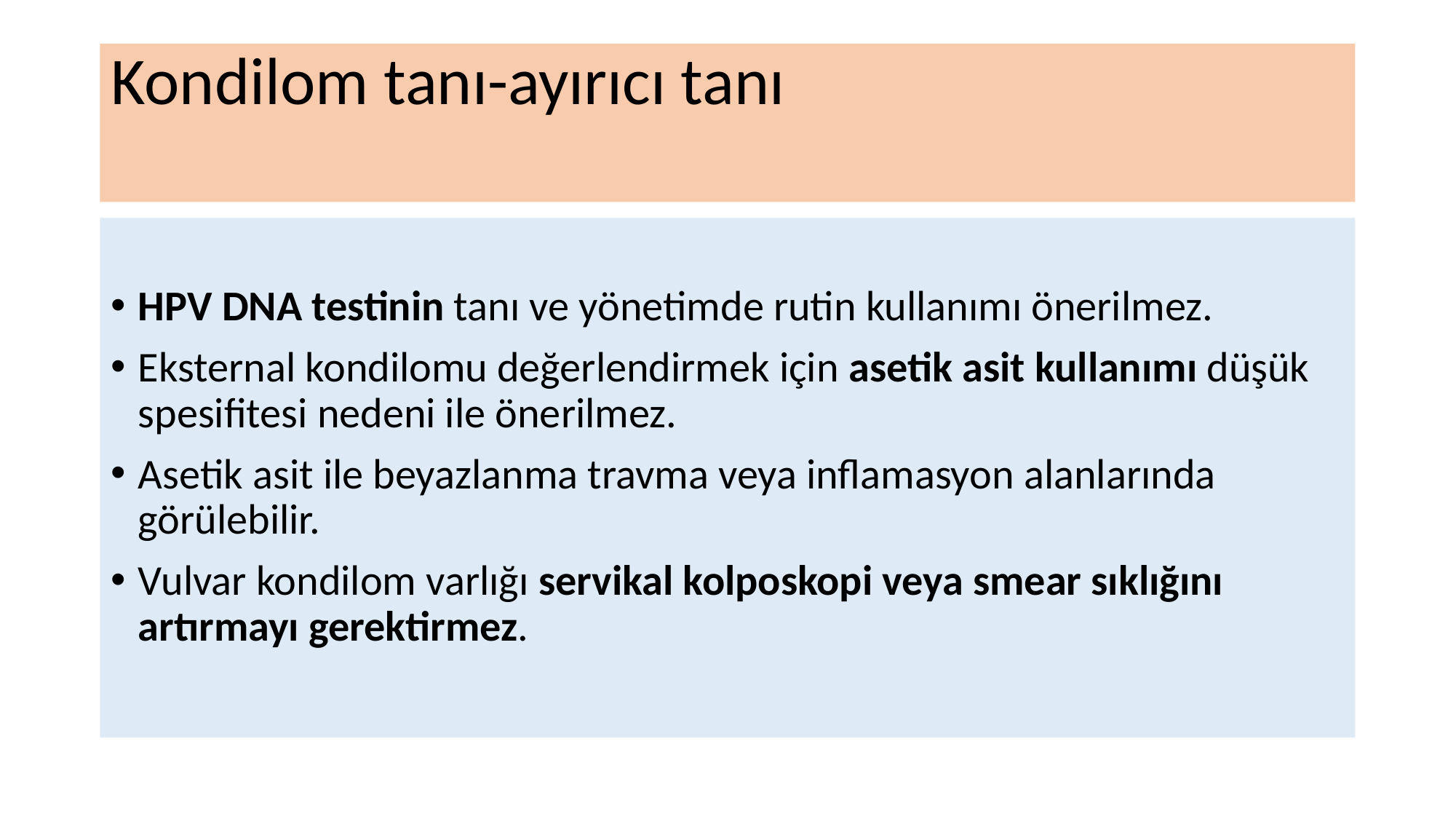

# Kondilom tanı-ayırıcı tanı

HPV DNA testinin tanı ve yönetimde rutin kullanımı önerilmez.
Eksternal kondilomu değerlendirmek için asetik asit kullanımı düşük spesifitesi nedeni ile önerilmez.
Asetik asit ile beyazlanma travma veya inflamasyon alanlarında görülebilir.
Vulvar kondilom varlığı servikal kolposkopi veya smear sıklığını artırmayı gerektirmez.